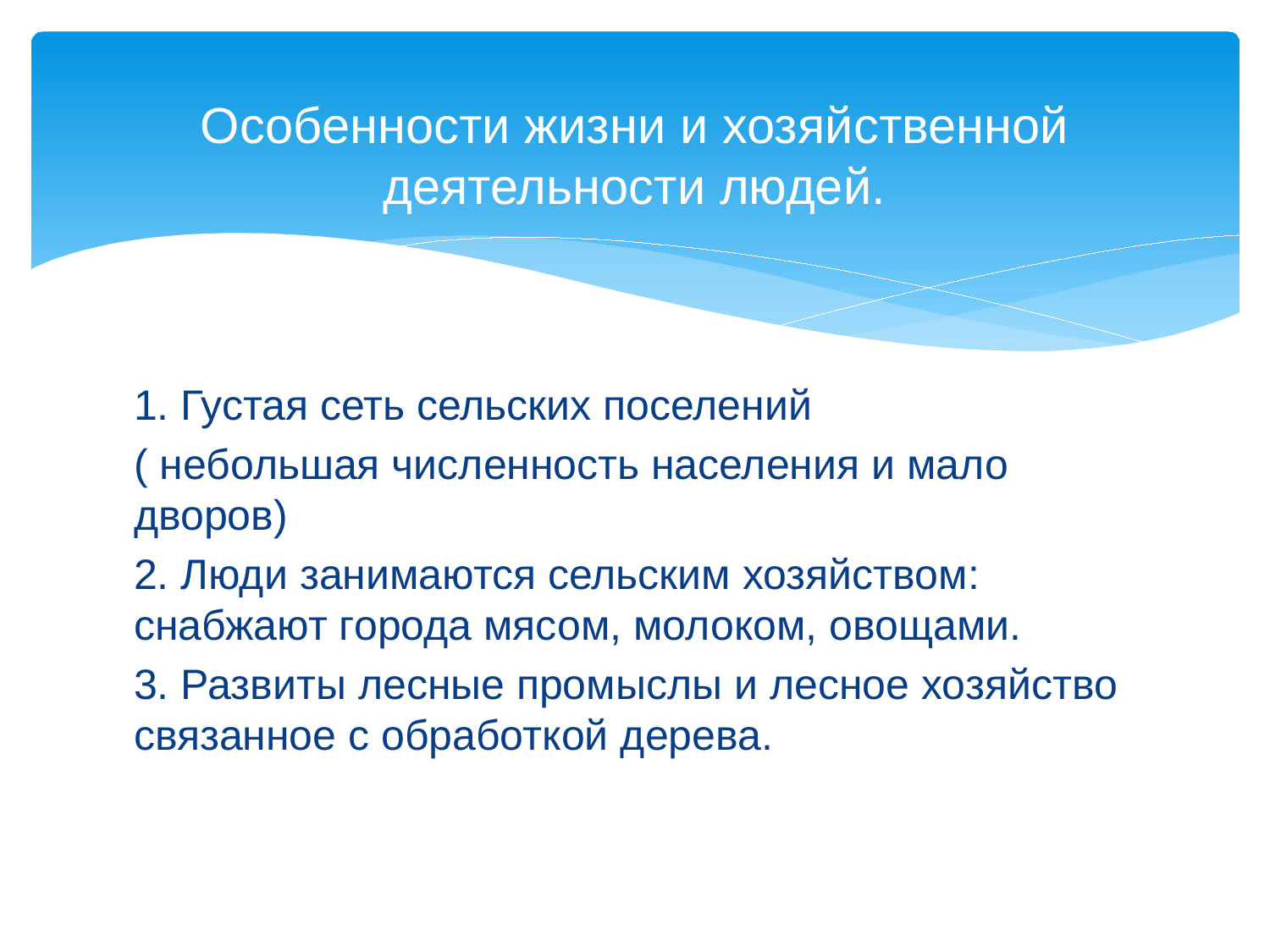

# Особенности жизни и хозяйственной деятельности людей.
1. Густая сеть сельских поселений
( небольшая численность населения и мало дворов)
2. Люди занимаются сельским хозяйством: снабжают города мясом, молоком, овощами.
3. Развиты лесные промыслы и лесное хозяйство связанное с обработкой дерева.